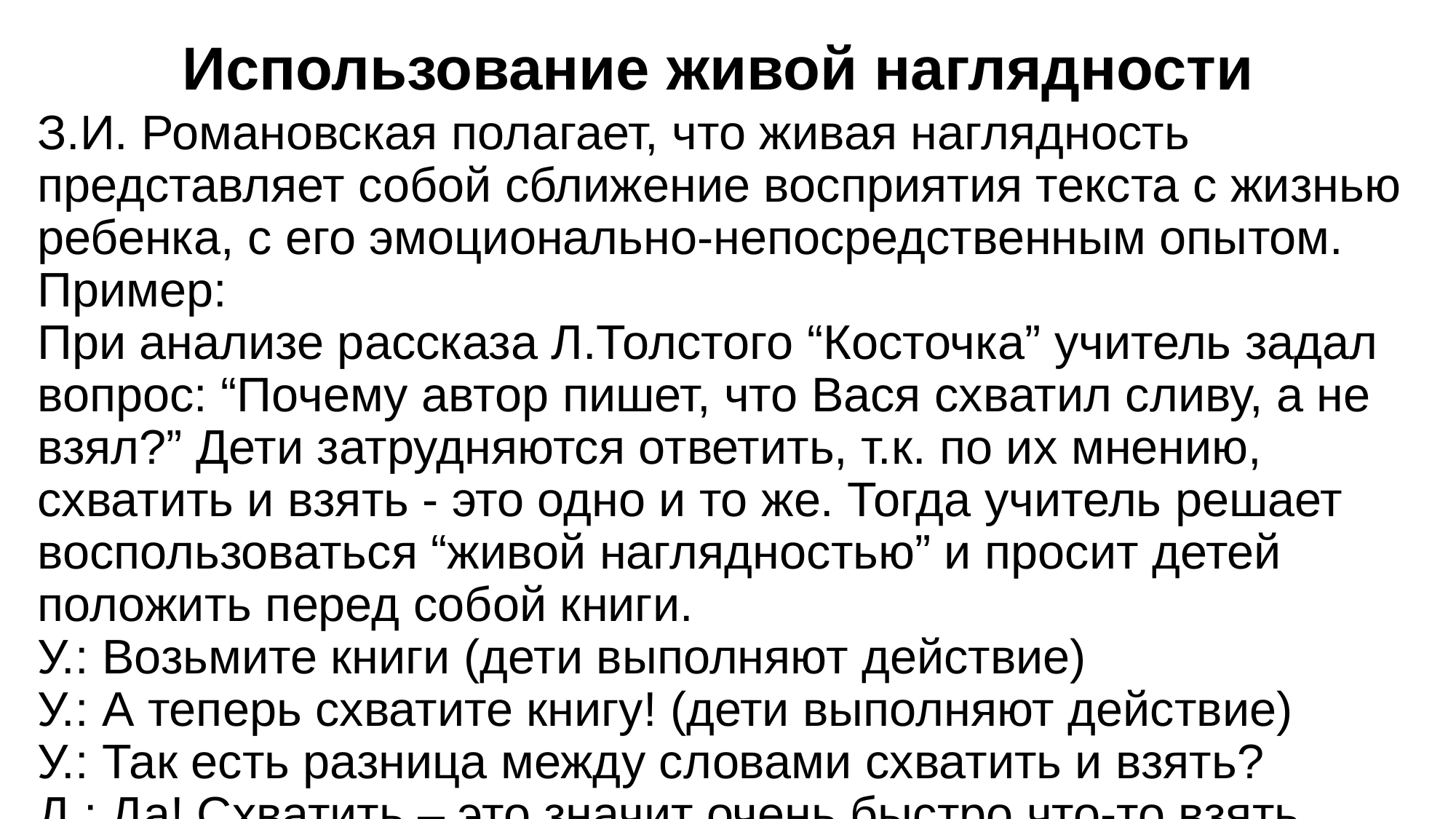

# Использование живой наглядности
З.И. Романовская полагает, что живая наглядность представляет собой сближение восприятия текста с жизнью ребенка, с его эмоционально-непосредственным опытом.
Пример:
При анализе рассказа Л.Толстого “Косточка” учитель задал вопрос: “Почему автор пишет, что Вася схватил сливу, а не взял?” Дети затрудняются ответить, т.к. по их мнению, схватить и взять - это одно и то же. Тогда учитель решает воспользоваться “живой наглядностью” и просит детей положить перед собой книги.
У.: Возьмите книги (дети выполняют действие)
У.: А теперь схватите книгу! (дети выполняют действие)
У.: Так есть разница между словами схватить и взять?
Д.: Да! Схватить – это значит очень быстро что-то взять.